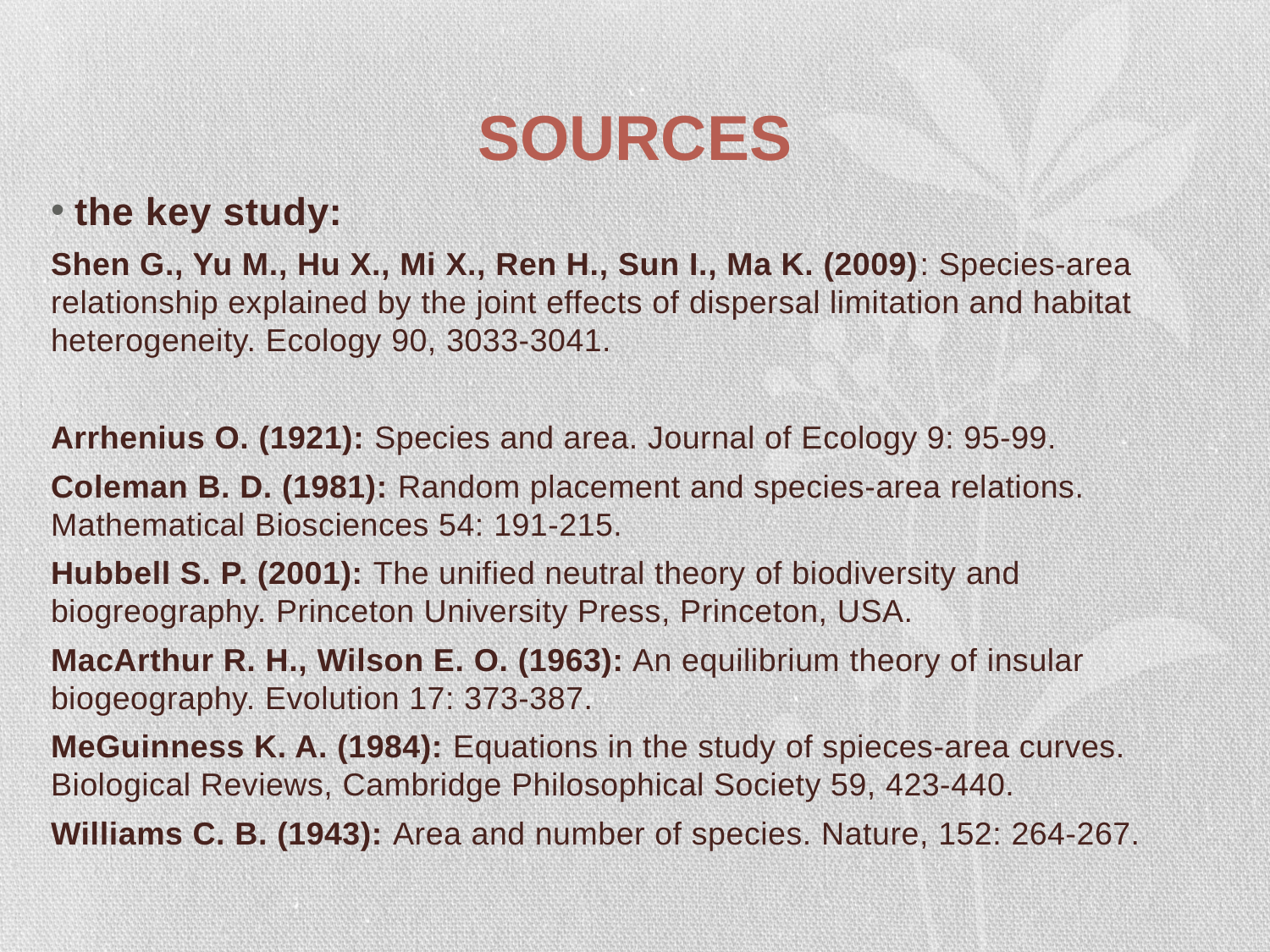

# Sources
the key study:
Shen G., Yu M., Hu X., Mi X., Ren H., Sun I., Ma K. (2009): Species-area relationship explained by the joint effects of dispersal limitation and habitat heterogeneity. Ecology 90, 3033-3041.

Arrhenius O. (1921): Species and area. Journal of Ecology 9: 95-99.
Coleman B. D. (1981): Random placement and species-area relations. Mathematical Biosciences 54: 191-215.
Hubbell S. P. (2001): The unified neutral theory of biodiversity and biogreography. Princeton University Press, Princeton, USA.
MacArthur R. H., Wilson E. O. (1963): An equilibrium theory of insular biogeography. Evolution 17: 373-387.
MeGuinness K. A. (1984): Equations in the study of spieces-area curves. Biological Reviews, Cambridge Philosophical Society 59, 423-440.
Williams C. B. (1943): Area and number of species. Nature, 152: 264-267.